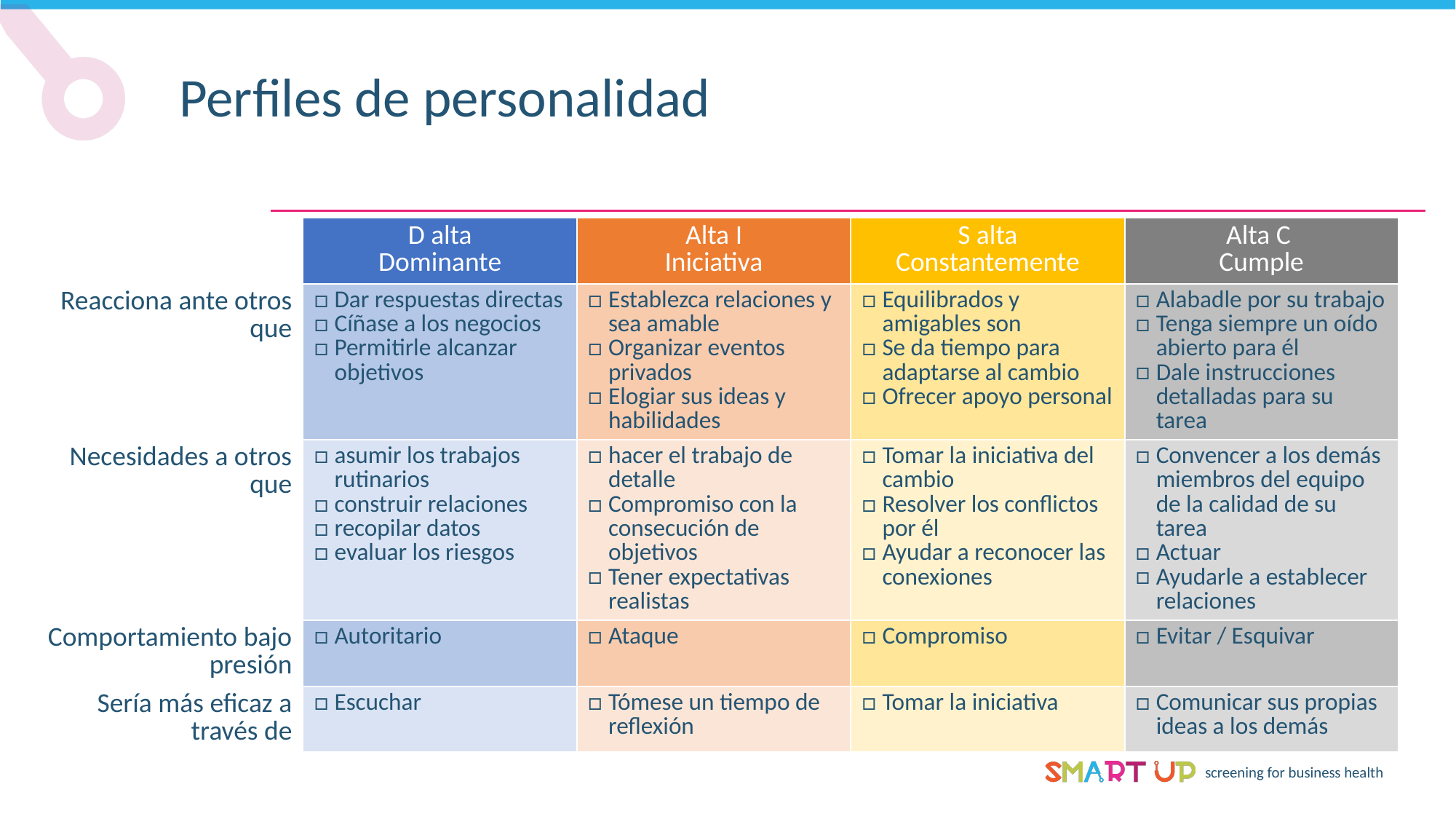

Perfiles de personalidad
|  | D alta Dominante | Alta I Iniciativa | S alta Constantemente | Alta C Cumple |
| --- | --- | --- | --- | --- |
| Reacciona ante otros que | Dar respuestas directas Cíñase a los negocios Permitirle alcanzar objetivos | Establezca relaciones y sea amable Organizar eventos privados Elogiar sus ideas y habilidades | Equilibrados y amigables son Se da tiempo para adaptarse al cambio Ofrecer apoyo personal | Alabadle por su trabajo Tenga siempre un oído abierto para él Dale instrucciones detalladas para su tarea |
| Necesidades a otros que | asumir los trabajos rutinarios construir relaciones recopilar datos evaluar los riesgos | hacer el trabajo de detalle Compromiso con la consecución de objetivos Tener expectativas realistas | Tomar la iniciativa del cambio Resolver los conflictos por él Ayudar a reconocer las conexiones | Convencer a los demás miembros del equipo de la calidad de su tarea Actuar Ayudarle a establecer relaciones |
| Comportamiento bajo presión | Autoritario | Ataque | Compromiso | Evitar / Esquivar |
| Sería más eficaz a través de | Escuchar | Tómese un tiempo de reflexión | Tomar la iniciativa | Comunicar sus propias ideas a los demás |